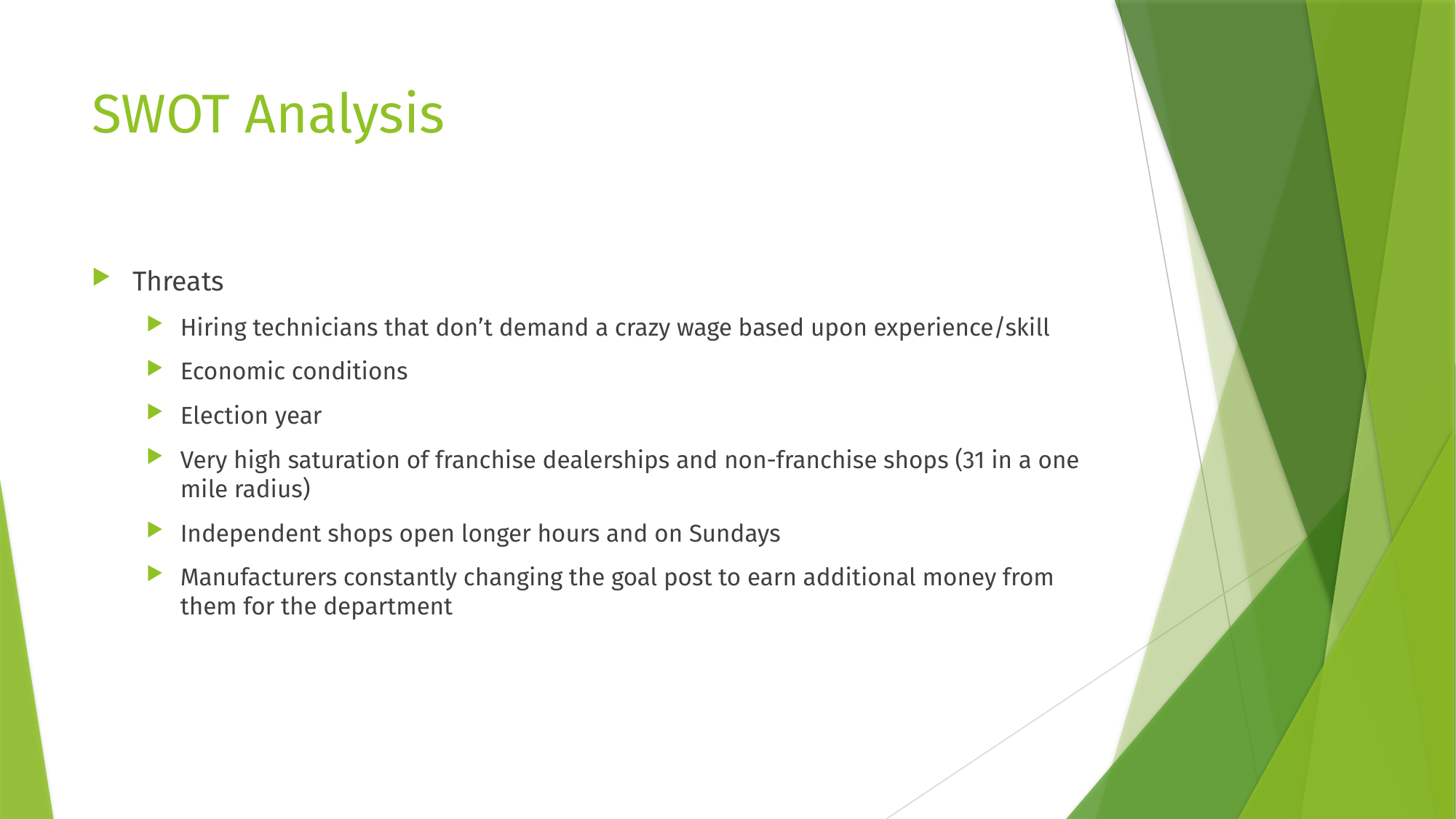

# SWOT Analysis
Threats
Hiring technicians that don’t demand a crazy wage based upon experience/skill
Economic conditions
Election year
Very high saturation of franchise dealerships and non-franchise shops (31 in a one mile radius)
Independent shops open longer hours and on Sundays
Manufacturers constantly changing the goal post to earn additional money from them for the department